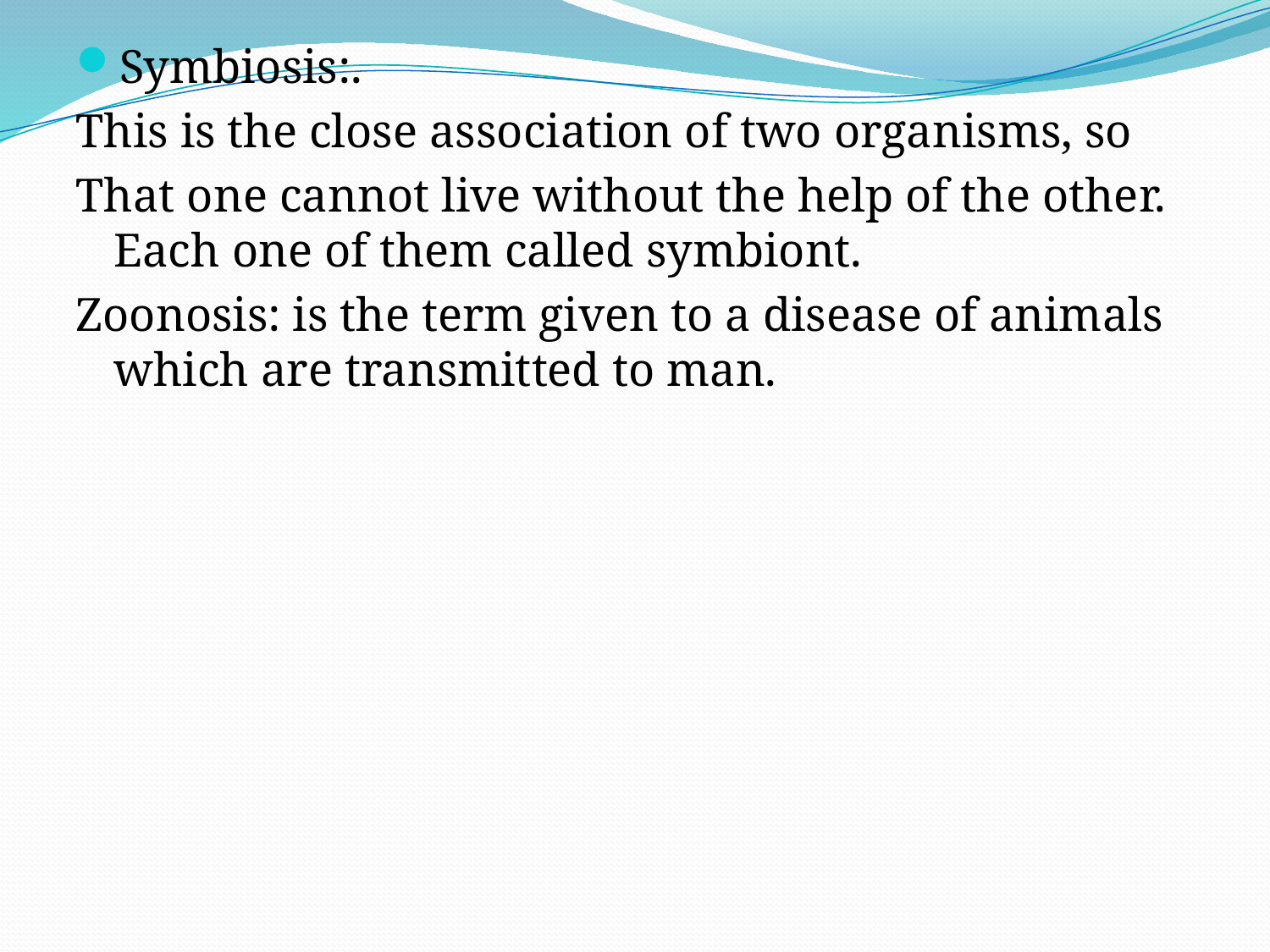

Symbiosis:.
This is the close association of two organisms, so
That one cannot live without the help of the other. Each one of them called symbiont.
Zoonosis: is the term given to a disease of animals which are transmitted to man.